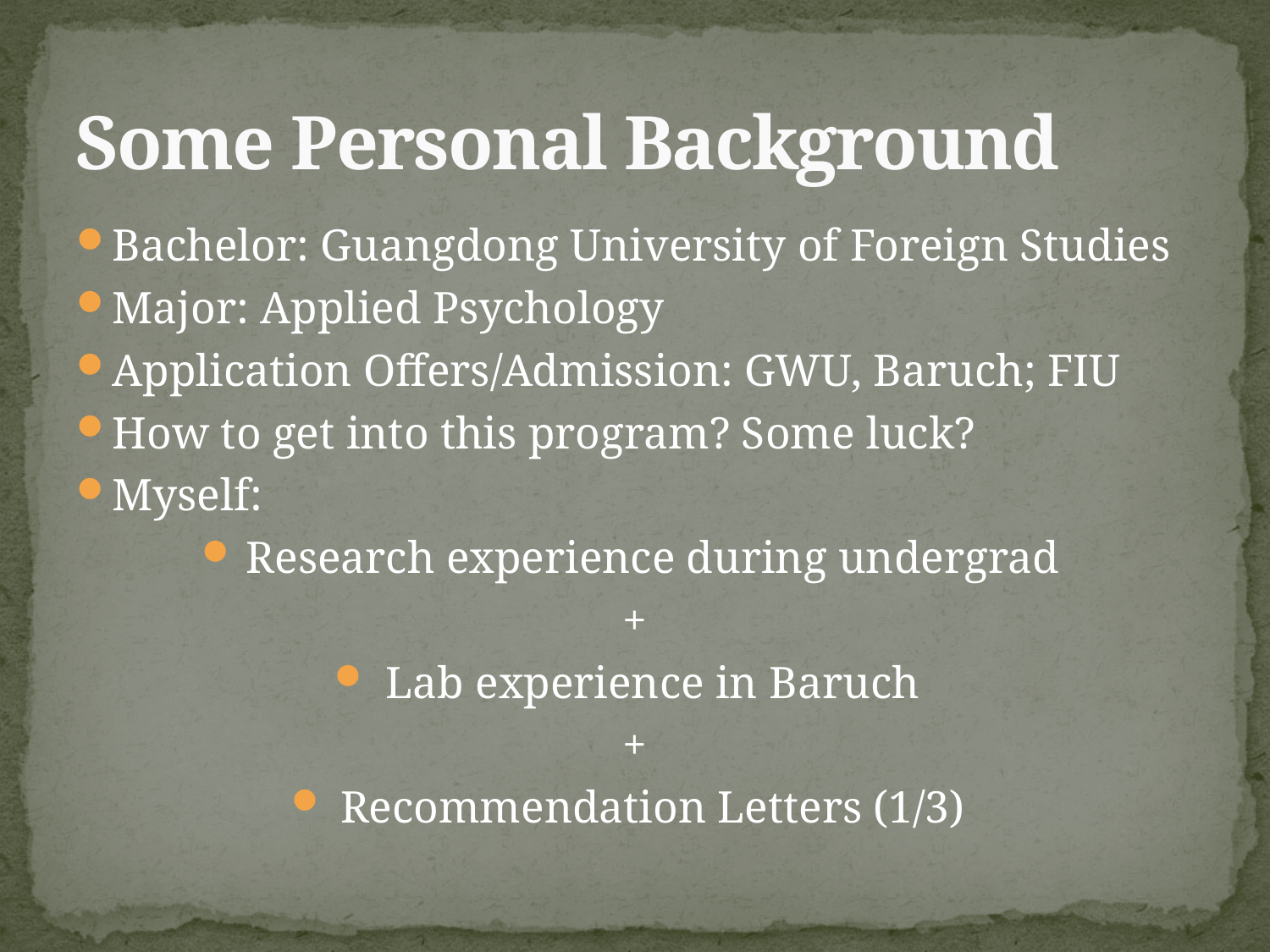

# Some Personal Background
Bachelor: Guangdong University of Foreign Studies
Major: Applied Psychology
Application Offers/Admission: GWU, Baruch; FIU
How to get into this program? Some luck?
Myself:
Research experience during undergrad
+
Lab experience in Baruch
+
Recommendation Letters (1/3)